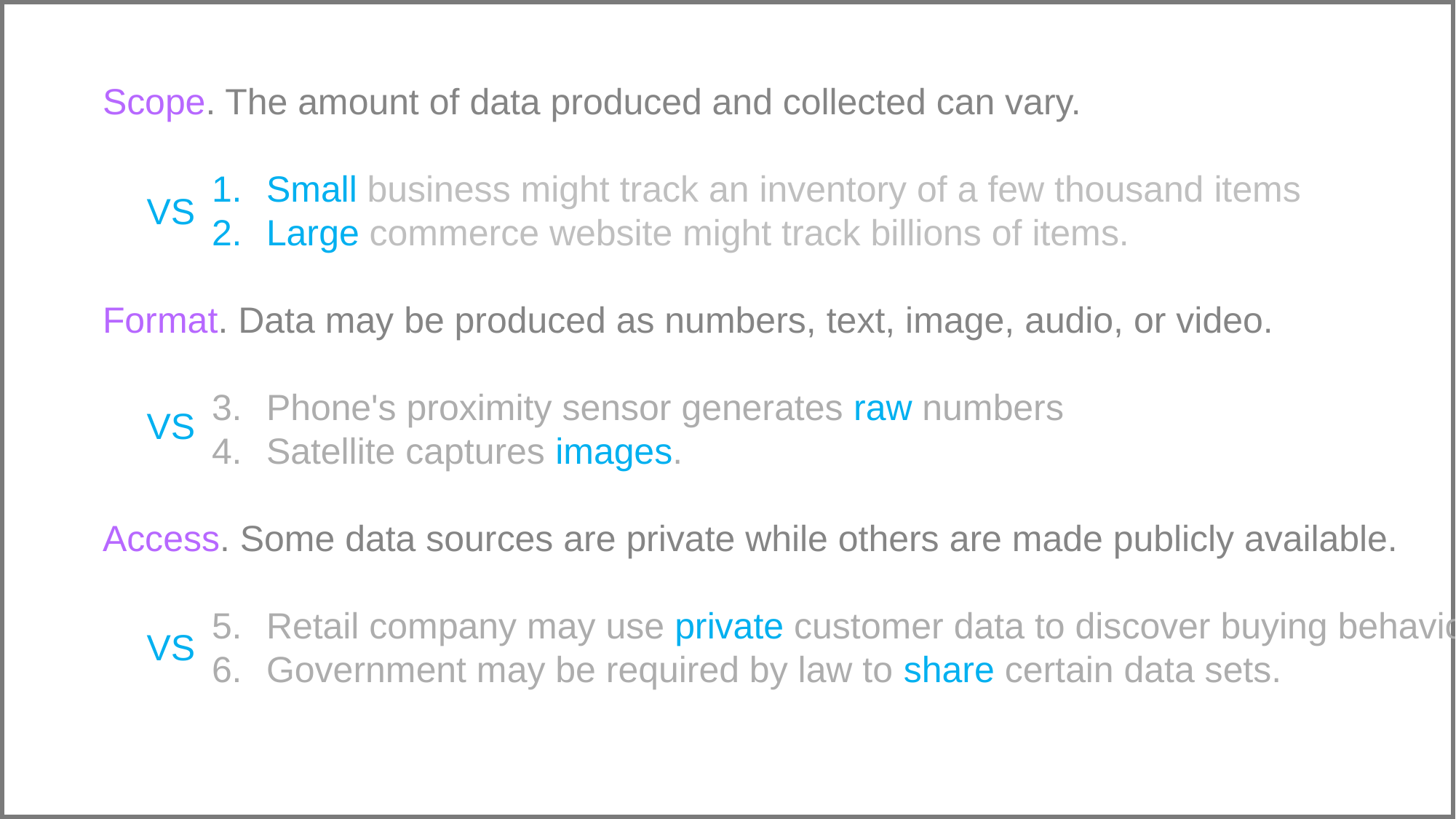

Scope. The amount of data produced and collected can vary.

Small business might track an inventory of a few thousand items
Large commerce website might track billions of items.

Format. Data may be produced as numbers, text, image, audio, or video.

Phone's proximity sensor generates raw numbers
Satellite captures images.

Access. Some data sources are private while others are made publicly available.

Retail company may use private customer data to discover buying behavior
Government may be required by law to share certain data sets.
VS
VS
VS